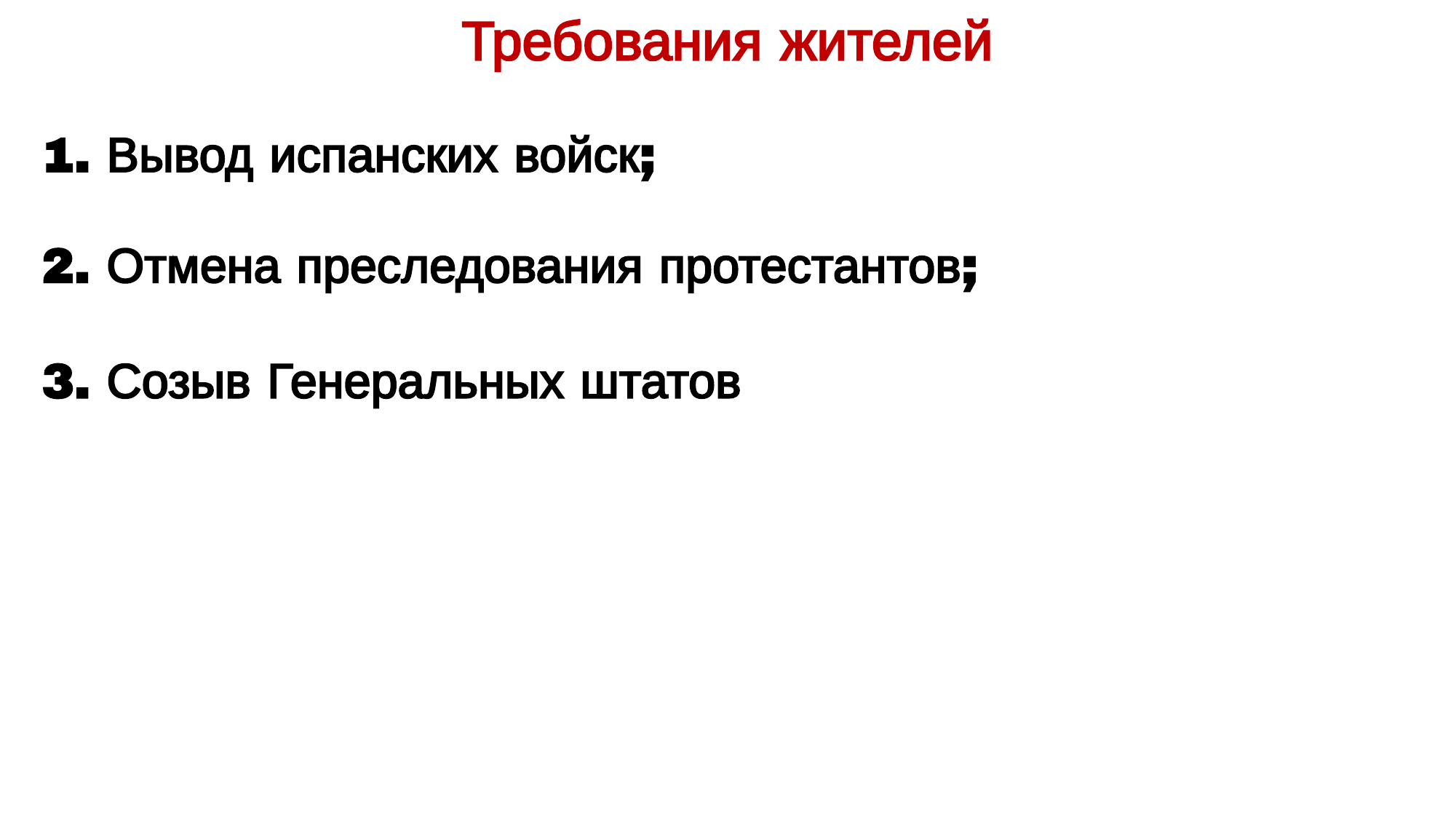

Требования жителей
1. Вывод испанских войск;
2. Отмена преследования протестантов;
3. Созыв Генеральных штатов